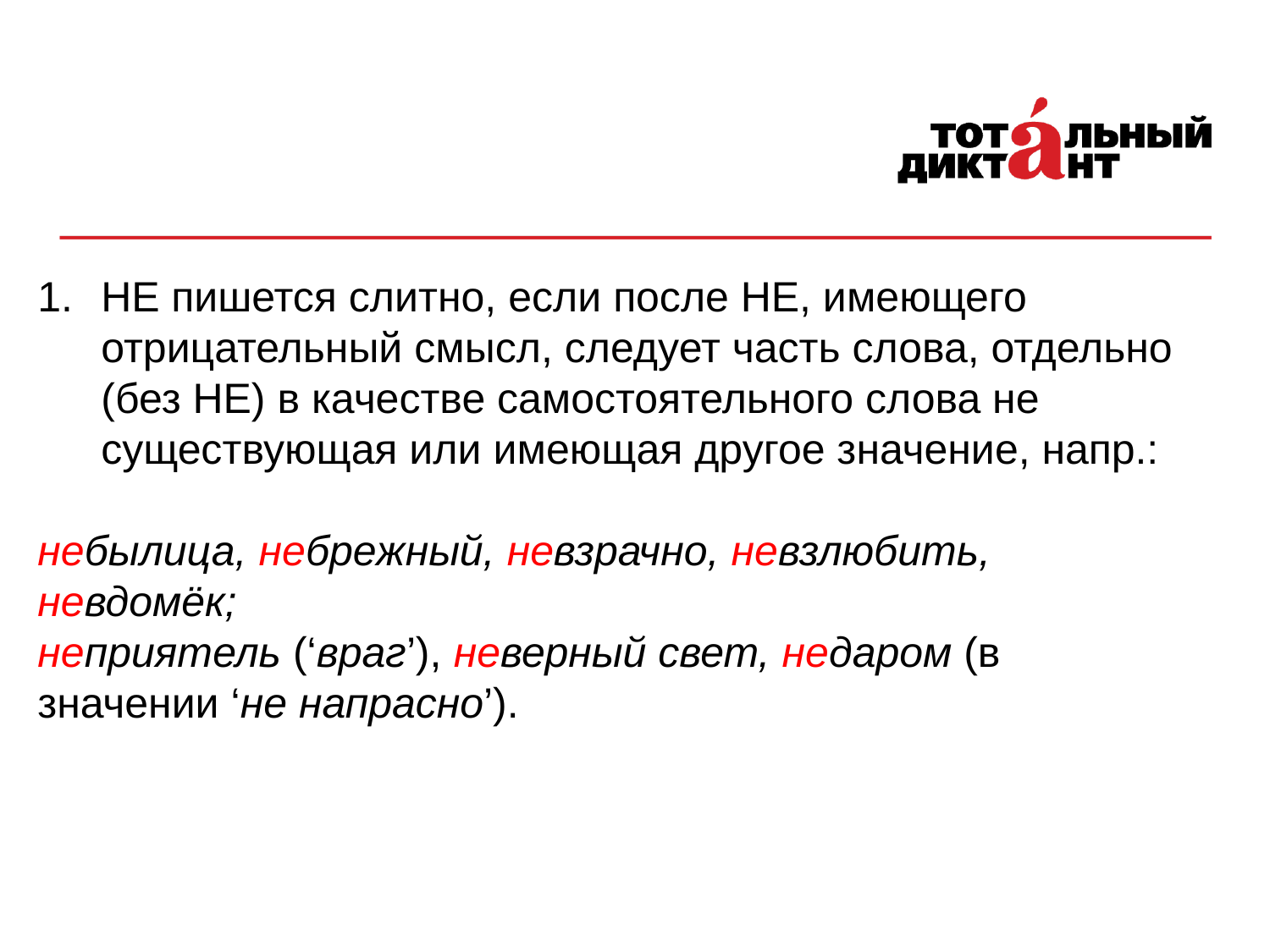

НЕ пишется слитно, если после НЕ, имеющего отрицательный смысл, следует часть слова, отдельно (без НЕ) в качестве самостоятельного слова не существующая или имеющая другое значение, напр.:

небылица, небрежный, невзрачно, невзлюбить, невдомёк;
неприятель (‘враг’), неверный свет, недаром (в значении ‘не напрасно’).